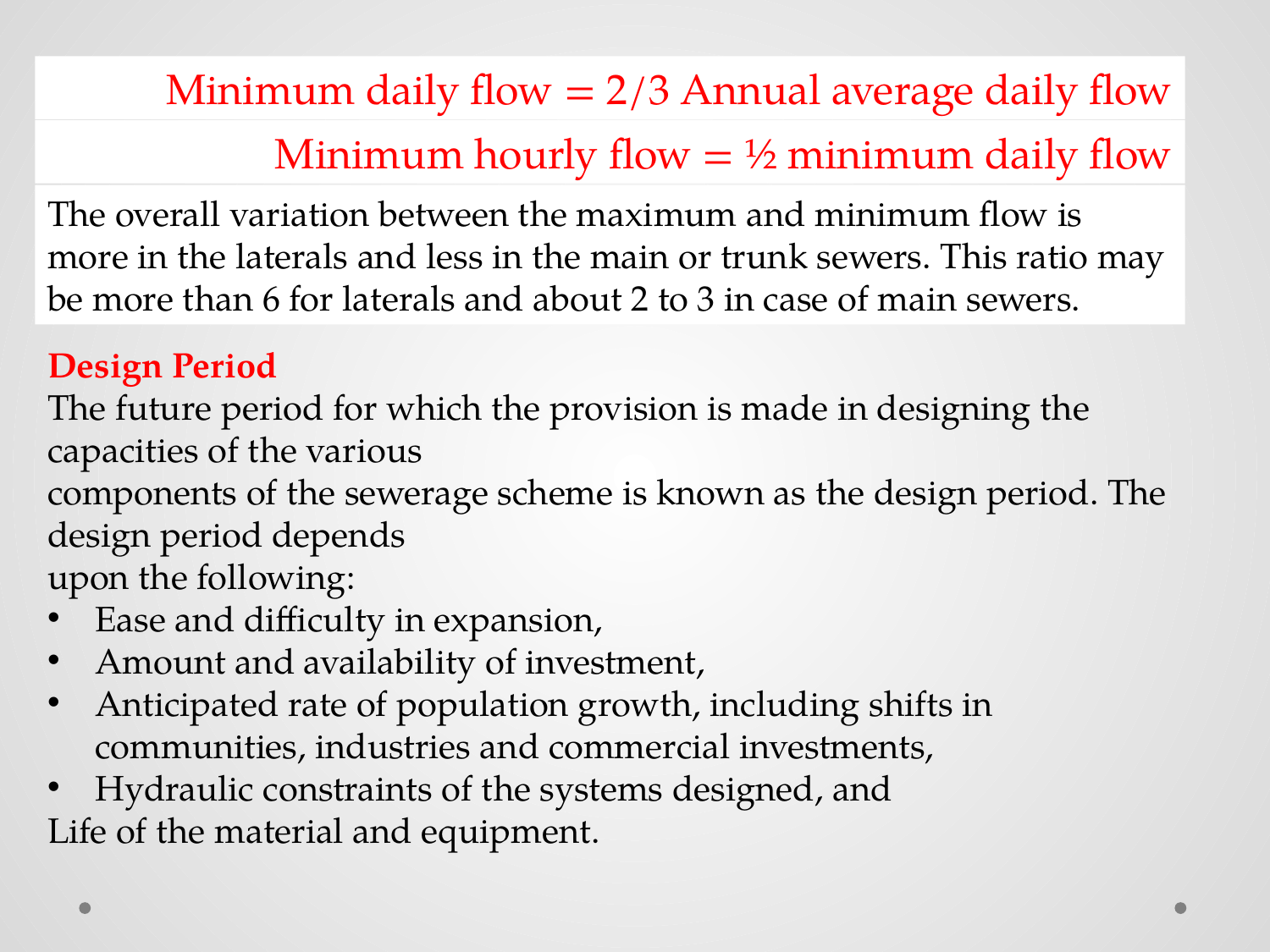

Minimum daily flow = 2/3 Annual average daily flow
Minimum hourly flow = ½ minimum daily flow
The overall variation between the maximum and minimum flow is more in the laterals and less in the main or trunk sewers. This ratio may be more than 6 for laterals and about 2 to 3 in case of main sewers.
Design Period
The future period for which the provision is made in designing the capacities of the various
components of the sewerage scheme is known as the design period. The design period depends
upon the following:
Ease and difficulty in expansion,
Amount and availability of investment,
Anticipated rate of population growth, including shifts in communities, industries and commercial investments,
Hydraulic constraints of the systems designed, and
Life of the material and equipment.